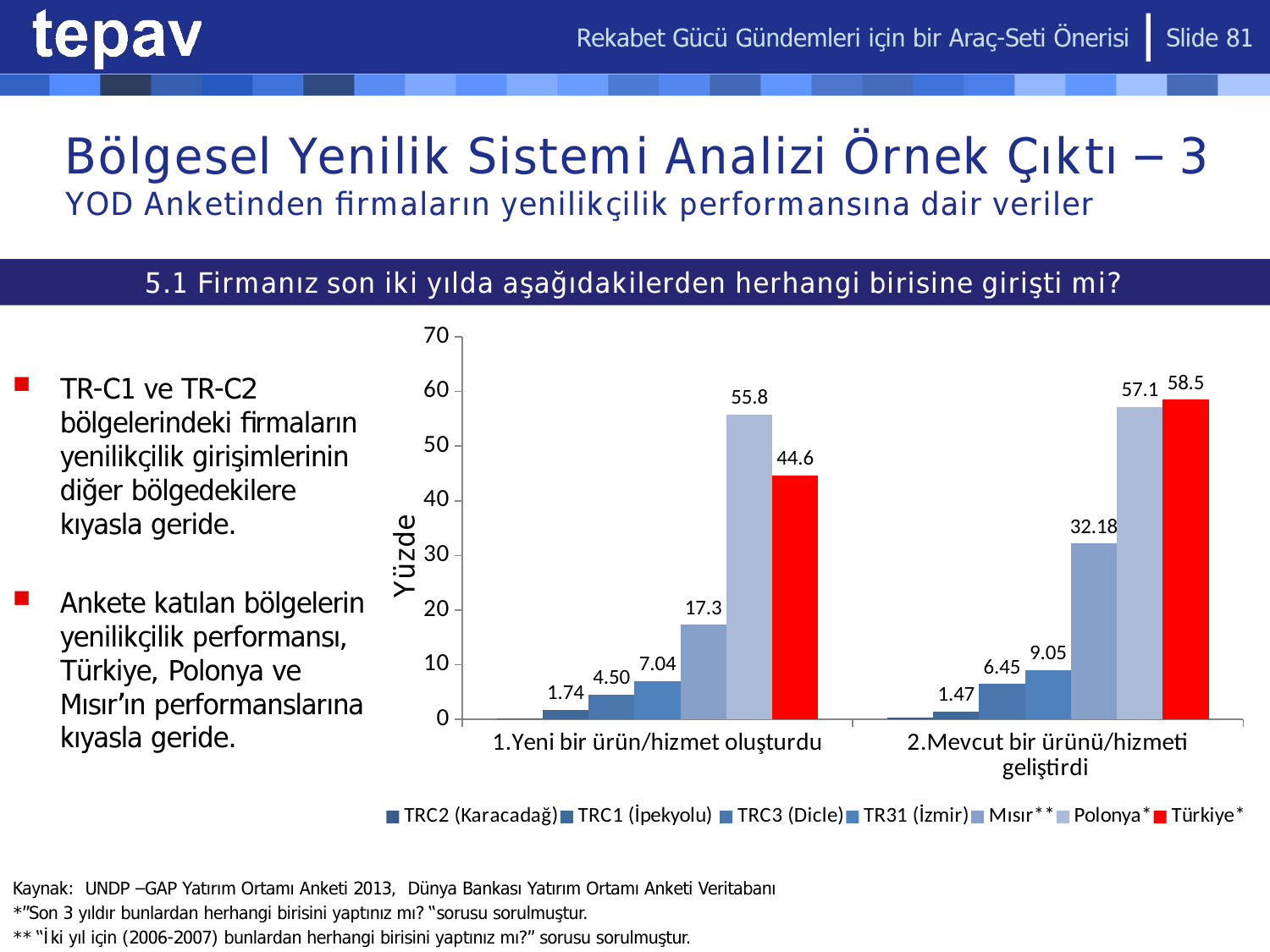

Rekabet Gücü Gündemleri için bir Araç-Seti Önerisi
Slide 81

# Bölgesel Yenilik Sistemi Analizi Örnek Çıktı – 3 YOD Anketinden firmaların yenilikçilik performansına dair veriler
5.1 Firmanız son iki yılda aşağıdakilerden herhangi birisine girişti mi?

TR-C1 ve TR-C2 bölgelerindeki firmaların yenilikçilik girişimlerinin diğer bölgedekilere kıyasla geride.

Ankete katılan bölgelerin yenilikçilik performansı, Türkiye, Polonya ve Mısır’ın performanslarına kıyasla geride.

### Chart

| Category | TRC2 (Karacadağ) | TRC1 (İpekyolu)  | TRC3 (Dicle) | TR31 (İzmir) | Mısır** | Polonya* | Türkiye* |
|---|---|---|---|---|---|---|---|
| 1.Yeni bir ürün/hizmet oluşturdu | 0.1358695652173912 | 1.74029451137885 | 4.497751124437781 | 7.035175879396909 | 17.3 | 55.82 | 44.62000000000001 |
| 2.Mevcut bir ürünü/hizmeti geliştirdi  | 0.27173913043477993 | 1.4725568942436411 | 6.446776611694211 | 9.045226130653267 | 32.18 | 57.14 | 58.51 |
Kaynak:  UNDP –GAP Yatırım Ortamı Anketi 2013,  Dünya Bankası Yatırım Ortamı Anketi Veritabanı
*”Son 3 yıldır bunlardan herhangi birisini yaptınız mı? “sorusu sorulmuştur.
** “İki yıl için (2006-2007) bunlardan herhangi birisini yaptınız mı?” sorusu sorulmuştur.